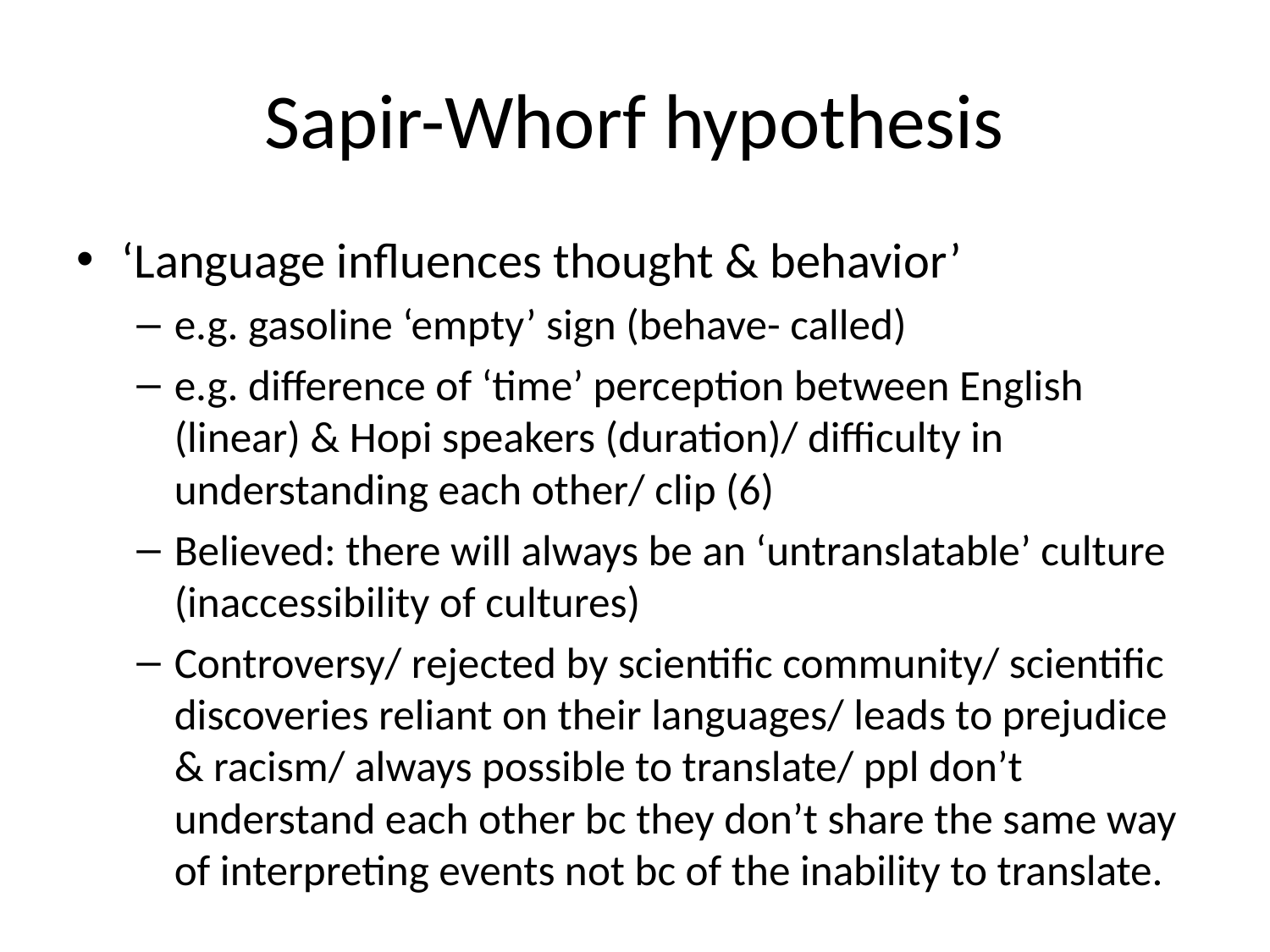

# Sapir-Whorf hypothesis
‘Language influences thought & behavior’
e.g. gasoline ‘empty’ sign (behave- called)
e.g. difference of ‘time’ perception between English (linear) & Hopi speakers (duration)/ difficulty in understanding each other/ clip (6)
Believed: there will always be an ‘untranslatable’ culture (inaccessibility of cultures)
Controversy/ rejected by scientific community/ scientific discoveries reliant on their languages/ leads to prejudice & racism/ always possible to translate/ ppl don’t understand each other bc they don’t share the same way of interpreting events not bc of the inability to translate.